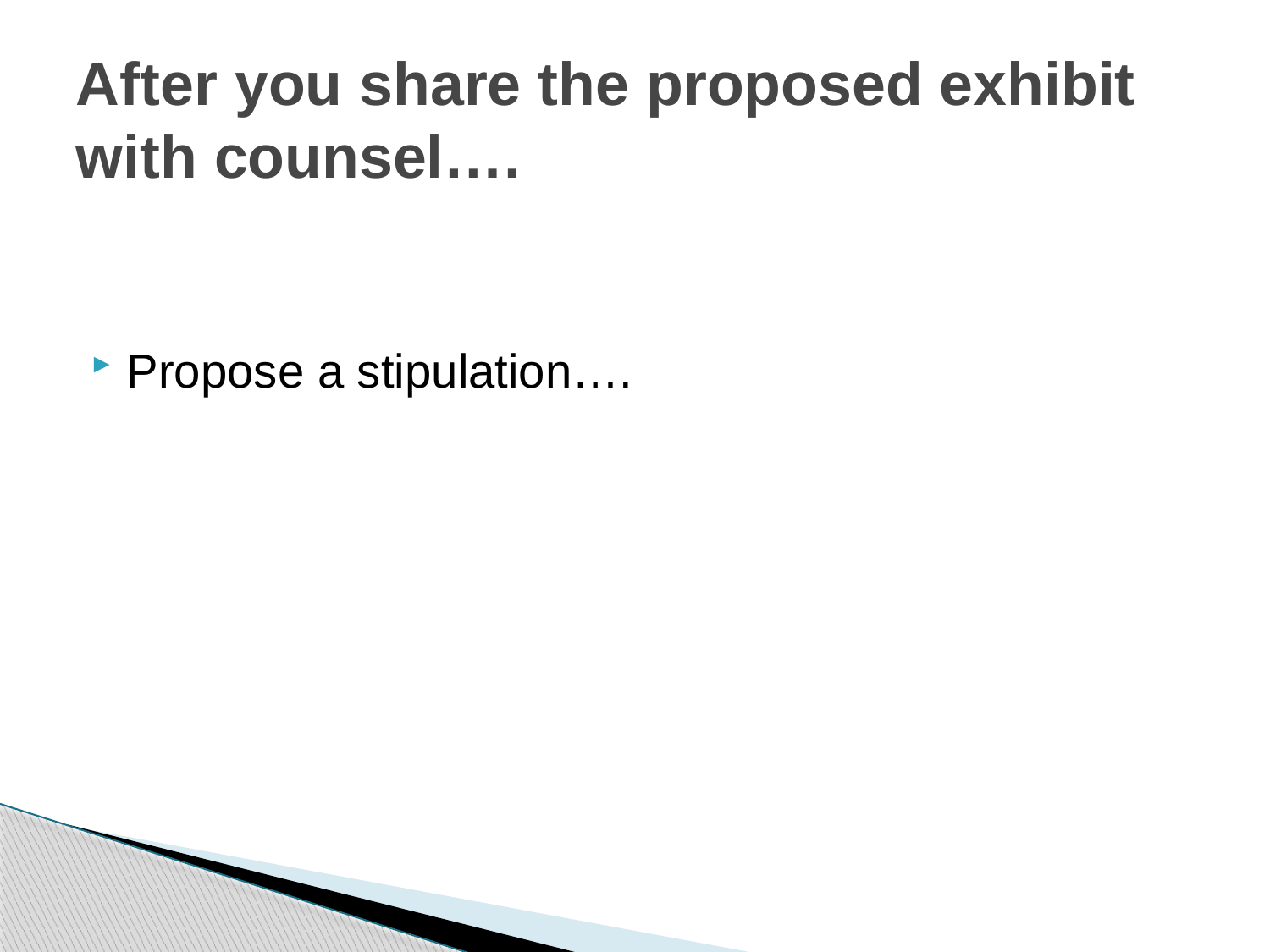

# After you share the proposed exhibit with counsel….

Propose a stipulation….